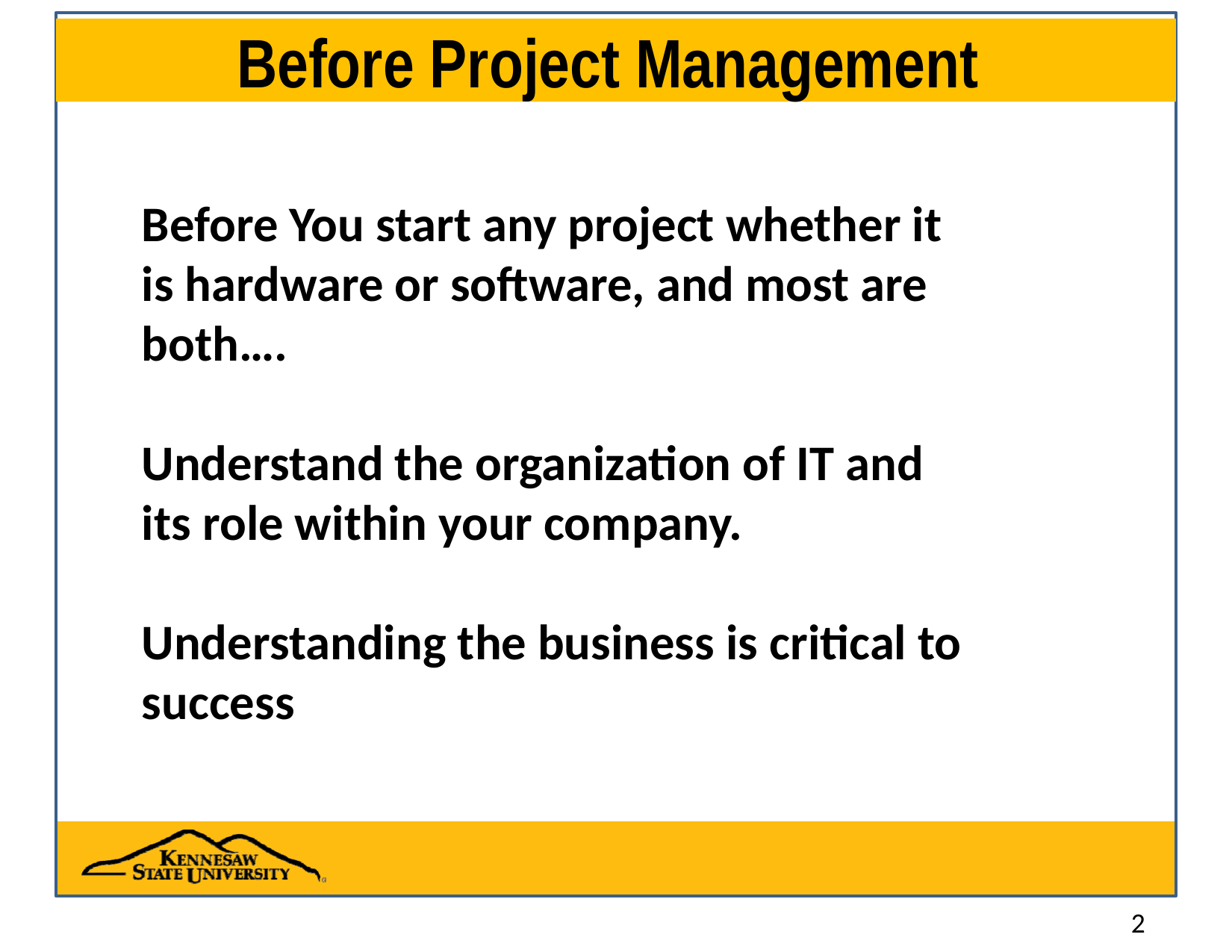

# Before Project Management
Before You start any project whether it is hardware or software, and most are both….

Understand the organization of IT and its role within your company.

Understanding the business is critical to success